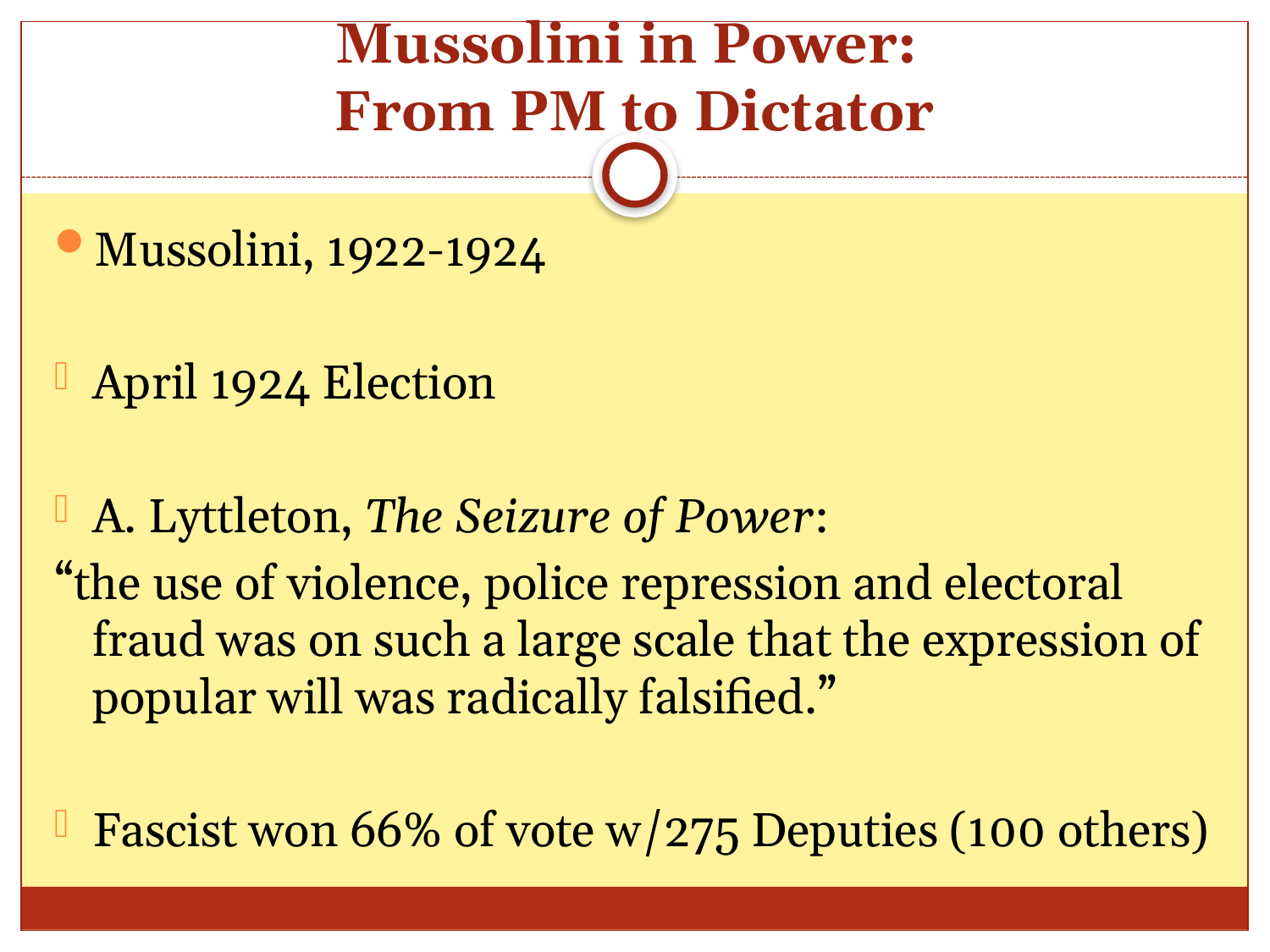

# Mussolini in Power: From PM to Dictator
Mussolini, 1922-1924

April 1924 Election

A. Lyttleton, The Seizure of Power:
“the use of violence, police repression and electoral fraud was on such a large scale that the expression of popular will was radically falsified.”

Fascist won 66% of vote w/275 Deputies (100 others)